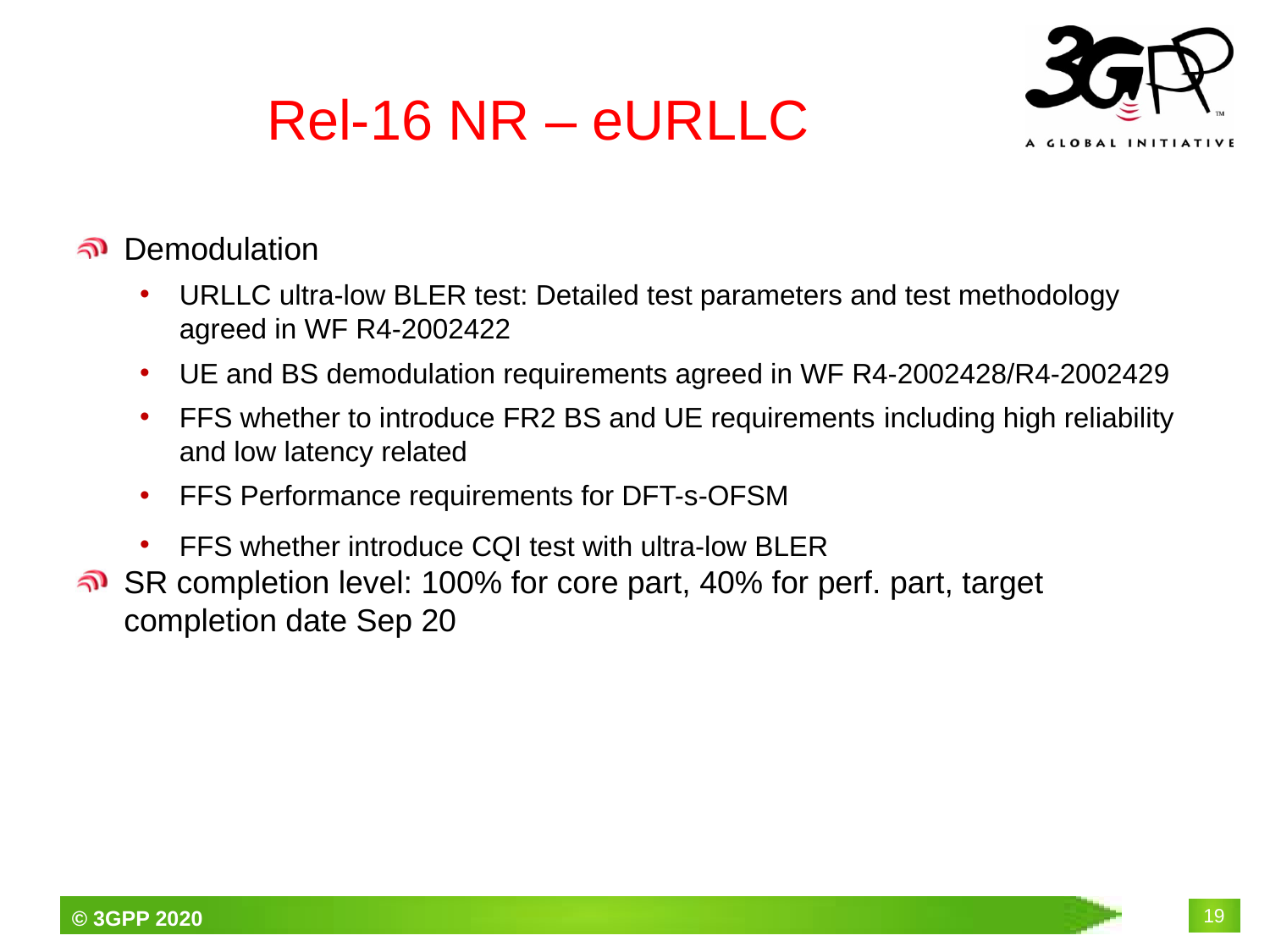

# Rel-16 NR – eURLLC
Demodulation
URLLC ultra-low BLER test: Detailed test parameters and test methodology agreed in WF R4-2002422
UE and BS demodulation requirements agreed in WF R4-2002428/R4-2002429
FFS whether to introduce FR2 BS and UE requirements including high reliability and low latency related
FFS Performance requirements for DFT-s-OFSM
FFS whether introduce CQI test with ultra-low BLER
SR completion level: 100% for core part, 40% for perf. part, target completion date Sep 20